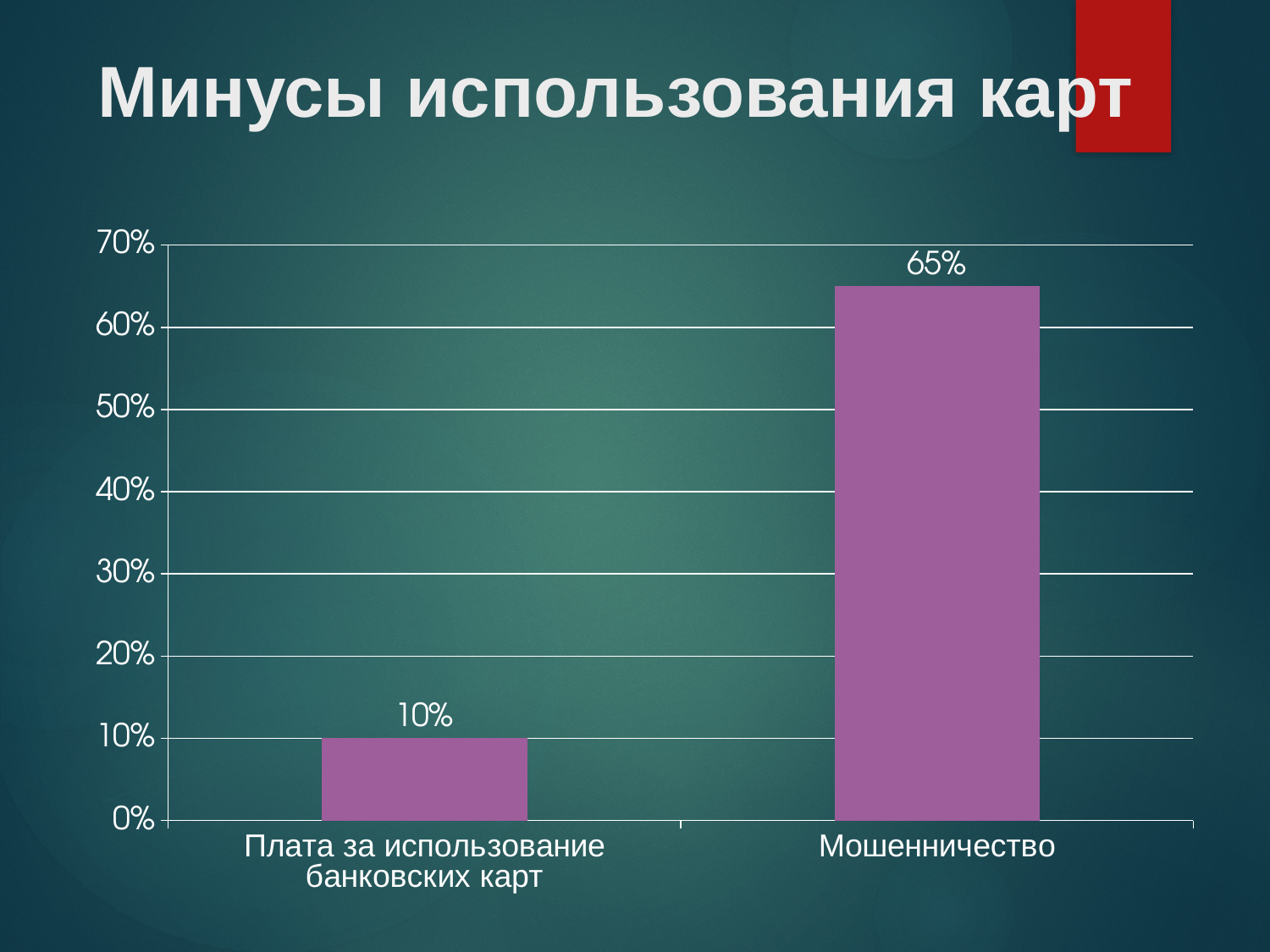

# Минусы использования карт

### Chart

| Category | Минусы использования карт |
|---|---|
| Плата за использование банковских карт | 0.1 |
| Мошенничество | 0.6500000000000002 |